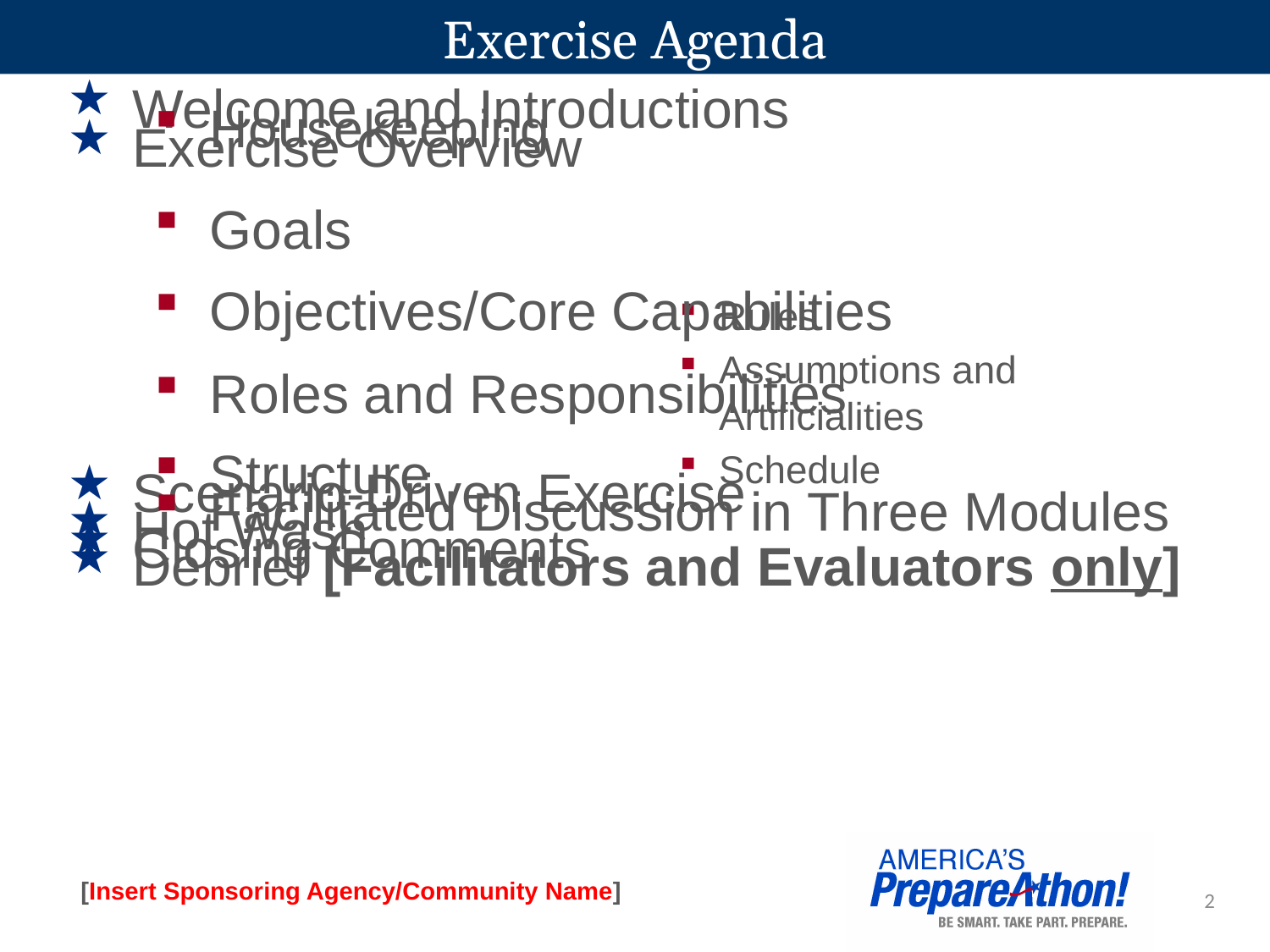

# Exercise Agenda
Welcome and Introductions
Housekeeping
Exercise Overview
Goals
Objectives/Core Capabilities
Roles and Responsibilities
Structure
Scenario-Driven Exercise
Facilitated Discussion in Three Modules
Hot Wash
Closing Comments
Debrief [Facilitators and Evaluators only]

Rules
Assumptions and Artificialities
Schedule

2